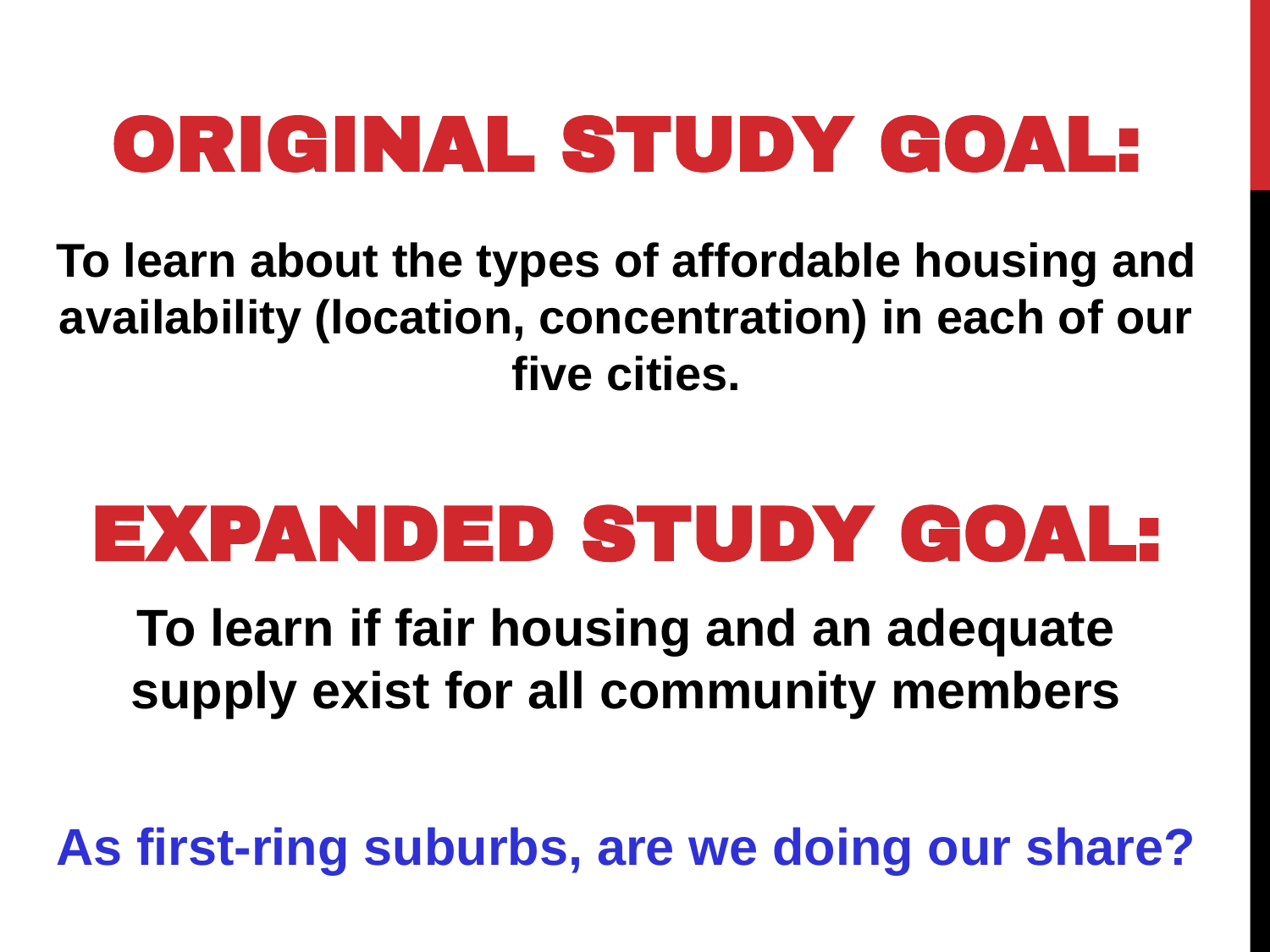

ORIGINAL STUDY GOAL:

To learn about the types of affordable housing and availability (location, concentration) in each of our five cities.

EXPANDED STUDY GOAL:
To learn if fair housing and an adequate supply exist for all community members

As first-ring suburbs, are we doing our share?